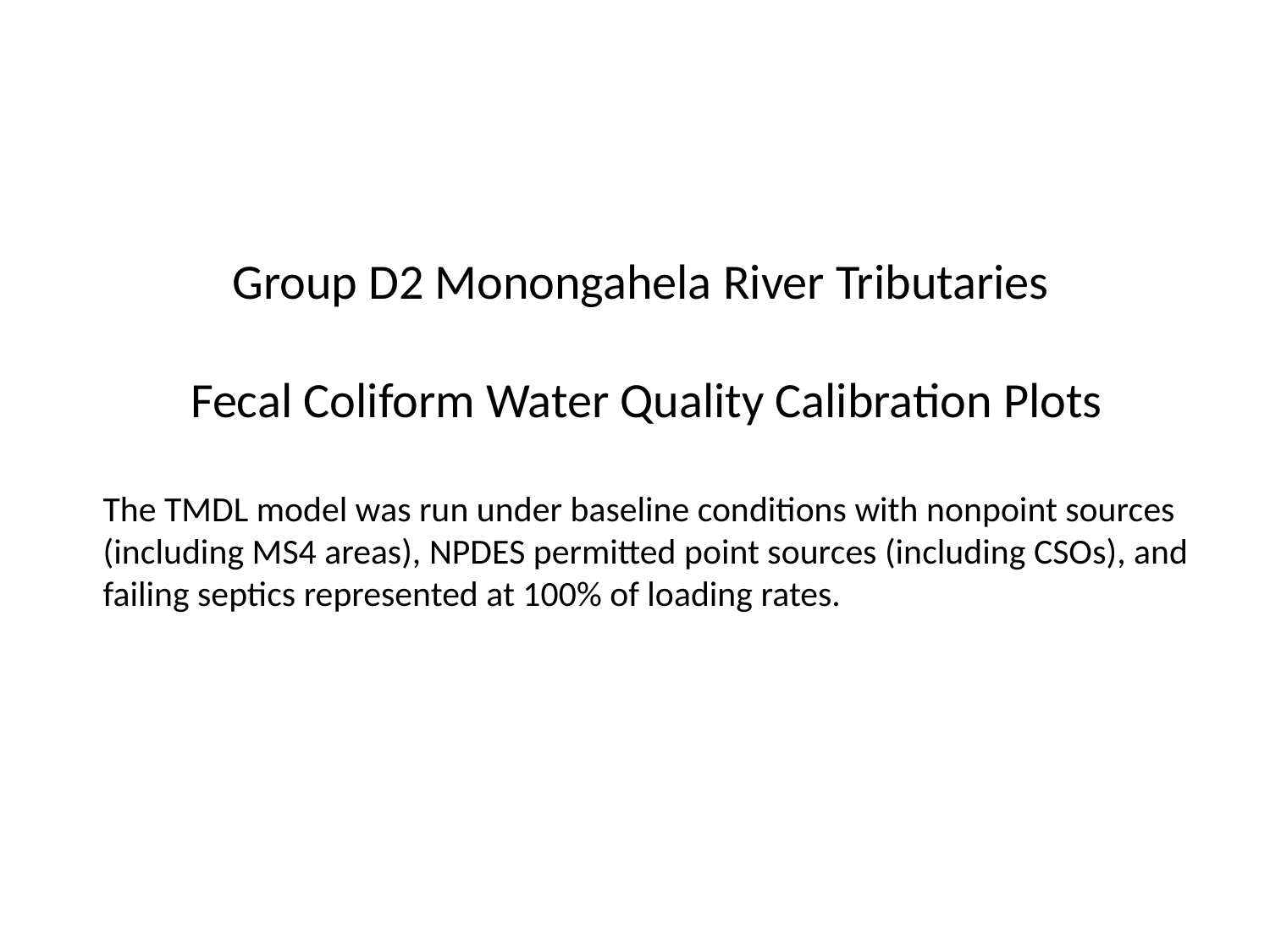

Group D2 Monongahela River Tributaries

Fecal Coliform Water Quality Calibration Plots

The TMDL model was run under baseline conditions with nonpoint sources (including MS4 areas), NPDES permitted point sources (including CSOs), and failing septics represented at 100% of loading rates.